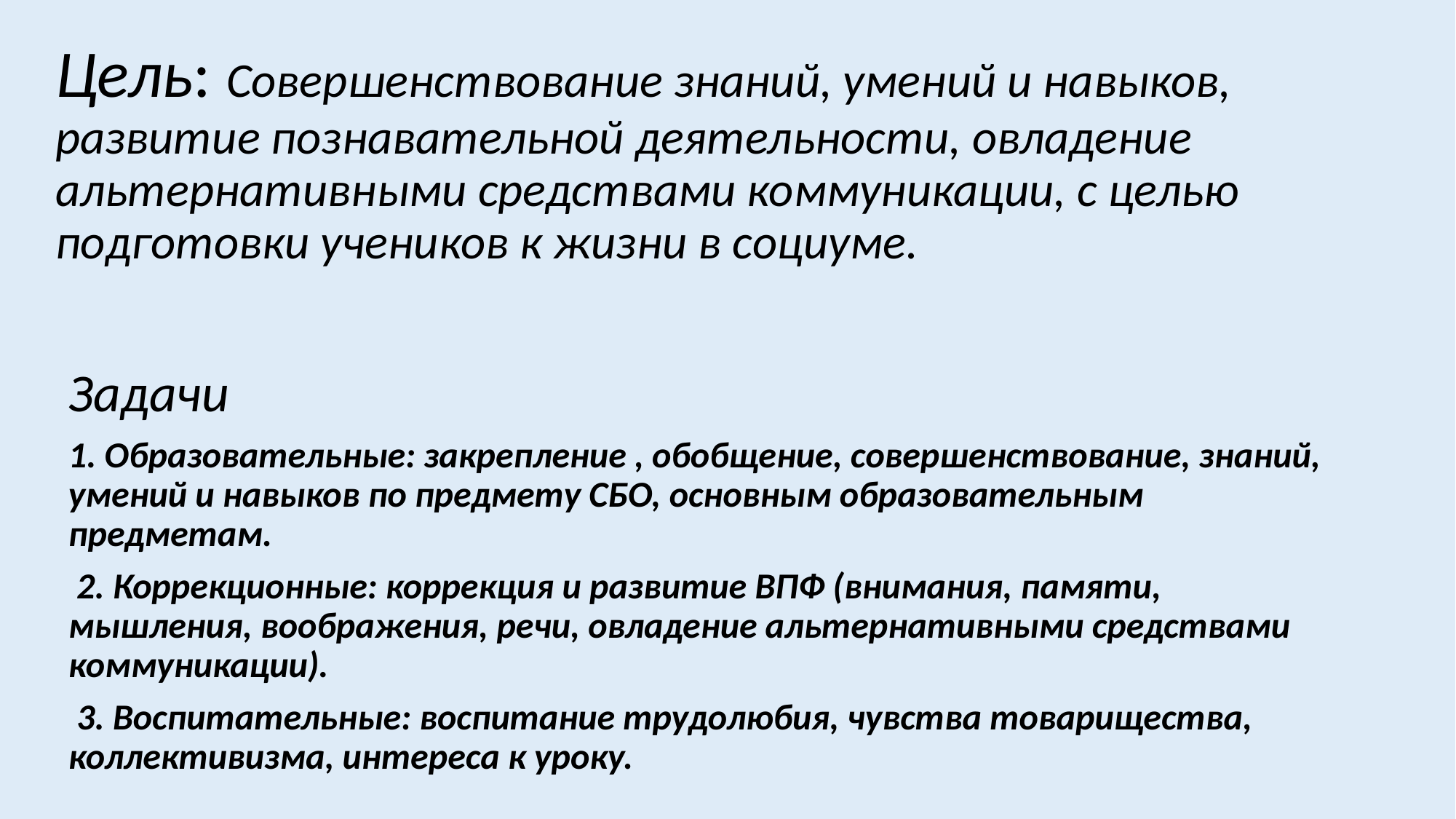

# Цель: Совершенствование знаний, умений и навыков, развитие познавательной деятельности, овладение альтернативными средствами коммуникации, с целью подготовки учеников к жизни в социуме.
Задачи
1. Образовательные: закрепление , обобщение, совершенствование, знаний, умений и навыков по предмету СБО, основным образовательным предметам.
 2. Коррекционные: коррекция и развитие ВПФ (внимания, памяти, мышления, воображения, речи, овладение альтернативными средствами коммуникации).
 3. Воспитательные: воспитание трудолюбия, чувства товарищества,  коллективизма, интереса к уроку.